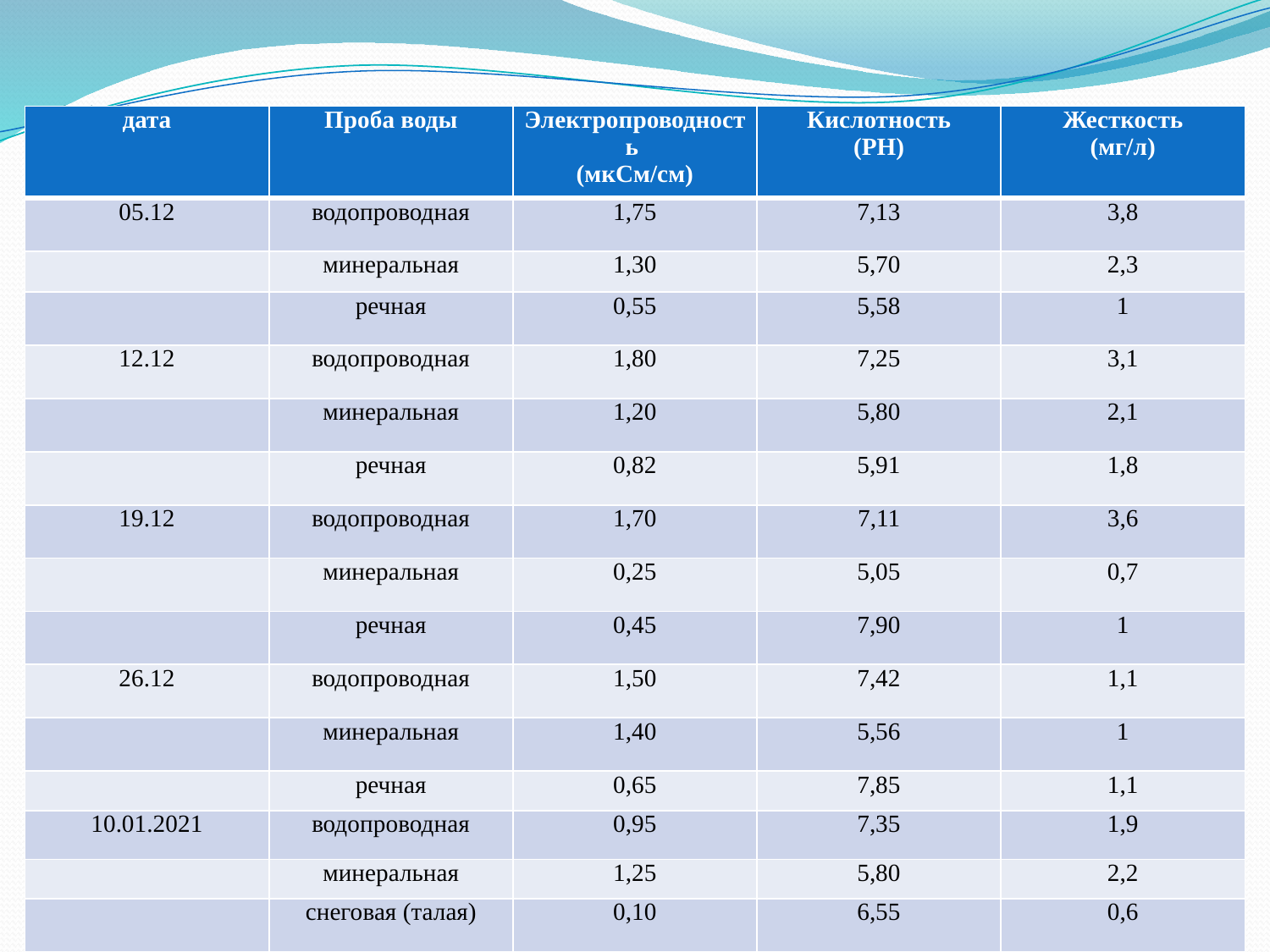

# Экологический мониторинг проб воды из разных источников (зима, 2020-2021гг)
| дата | Проба воды | Электропроводность (мкСм/см) | Кислотность (PH) | Жесткость (мг/л) |
| --- | --- | --- | --- | --- |
| 05.12 | водопроводная | 1,75 | 7,13 | 3,8 |
|  | минеральная | 1,30 | 5,70 | 2,3 |
|  | речная | 0,55 | 5,58 | 1 |
| 12.12 | водопроводная | 1,80 | 7,25 | 3,1 |
|  | минеральная | 1,20 | 5,80 | 2,1 |
|  | речная | 0,82 | 5,91 | 1,8 |
| 19.12 | водопроводная | 1,70 | 7,11 | 3,6 |
|  | минеральная | 0,25 | 5,05 | 0,7 |
|  | речная | 0,45 | 7,90 | 1 |
| 26.12 | водопроводная | 1,50 | 7,42 | 1,1 |
|  | минеральная | 1,40 | 5,56 | 1 |
|  | речная | 0,65 | 7,85 | 1,1 |
| 10.01.2021 | водопроводная | 0,95 | 7,35 | 1,9 |
|  | минеральная | 1,25 | 5,80 | 2,2 |
|  | снеговая (талая) | 0,10 | 6,55 | 0,6 |